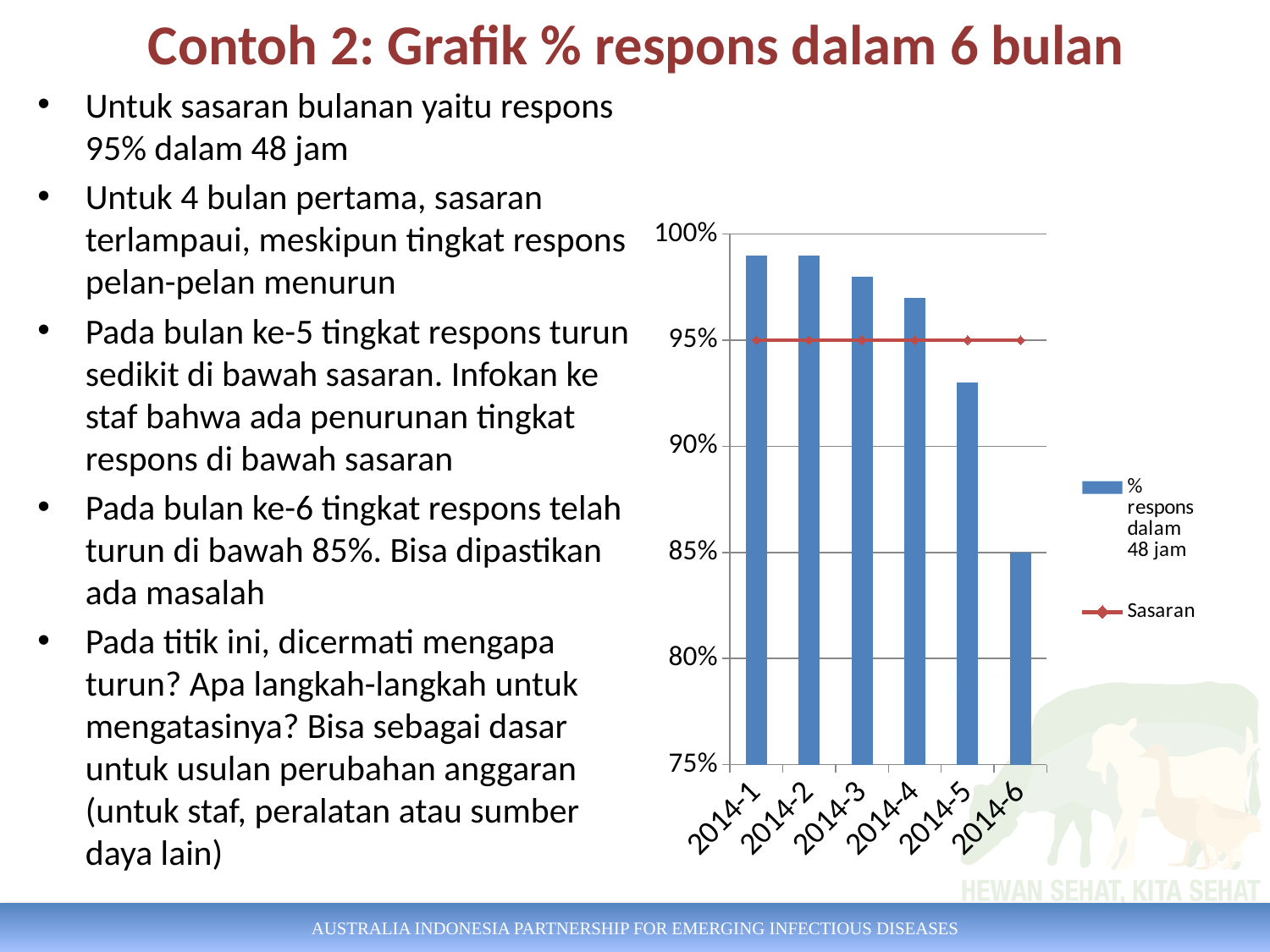

# Contoh 2: Grafik % respons dalam 6 bulan
Untuk sasaran bulanan yaitu respons 95% dalam 48 jam
Untuk 4 bulan pertama, sasaran terlampaui, meskipun tingkat respons pelan-pelan menurun
Pada bulan ke-5 tingkat respons turun sedikit di bawah sasaran. Infokan ke staf bahwa ada penurunan tingkat respons di bawah sasaran
Pada bulan ke-6 tingkat respons telah turun di bawah 85%. Bisa dipastikan ada masalah
Pada titik ini, dicermati mengapa turun? Apa langkah-langkah untuk mengatasinya? Bisa sebagai dasar untuk usulan perubahan anggaran (untuk staf, peralatan atau sumber daya lain)

### Chart

| Category | % respons dalam 48 jam | Sasaran |
|---|---|---|
| 2014-1 | 0.99 | 0.95 |
| 2014-2 | 0.99 | 0.95 |
| 2014-3 | 0.98 | 0.95 |
| 2014-4 | 0.97 | 0.95 |
| 2014-5 | 0.93 | 0.95 |
| 2014-6 | 0.85 | 0.95 |